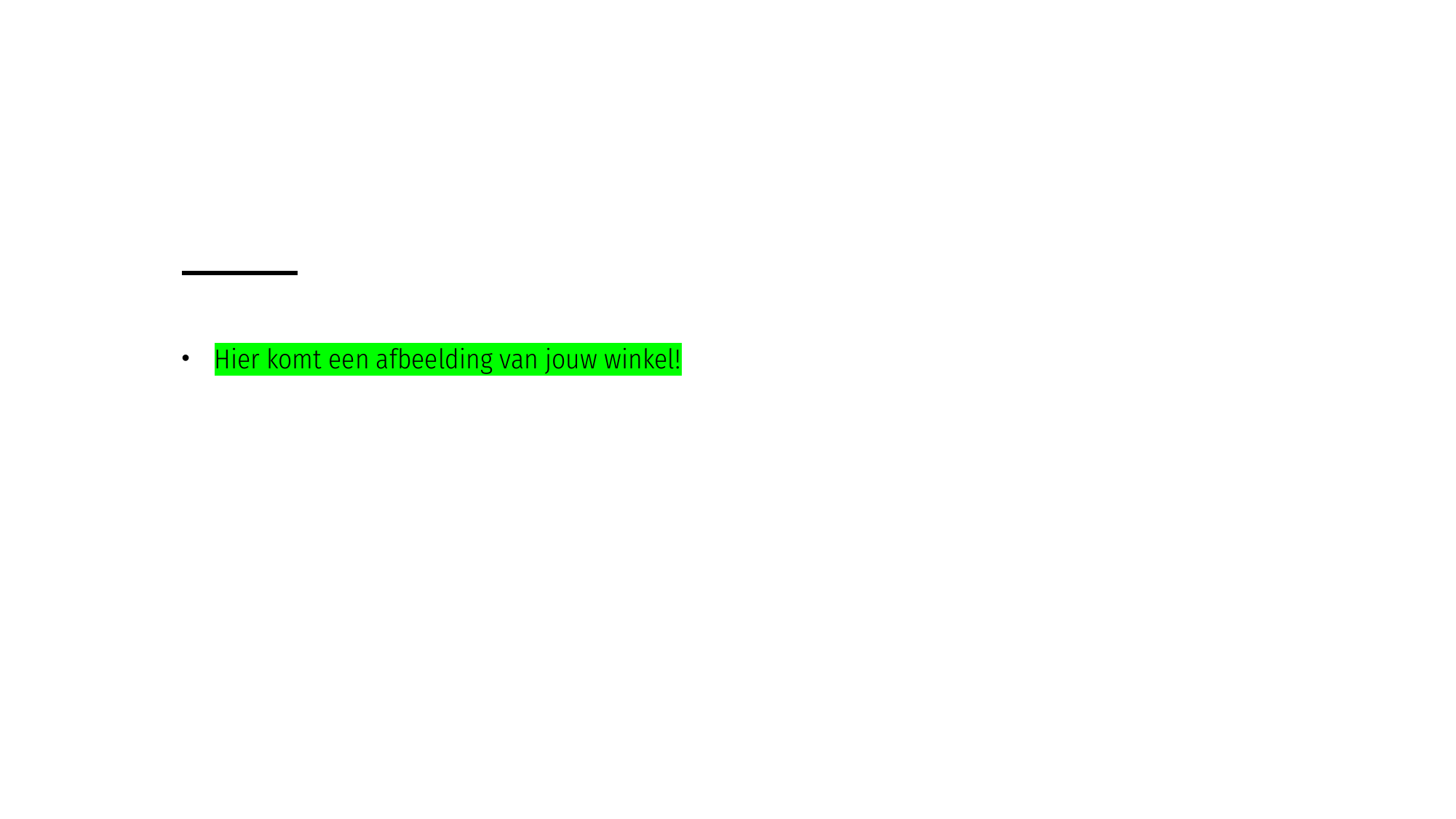

#
Hier komt een afbeelding van jouw winkel!